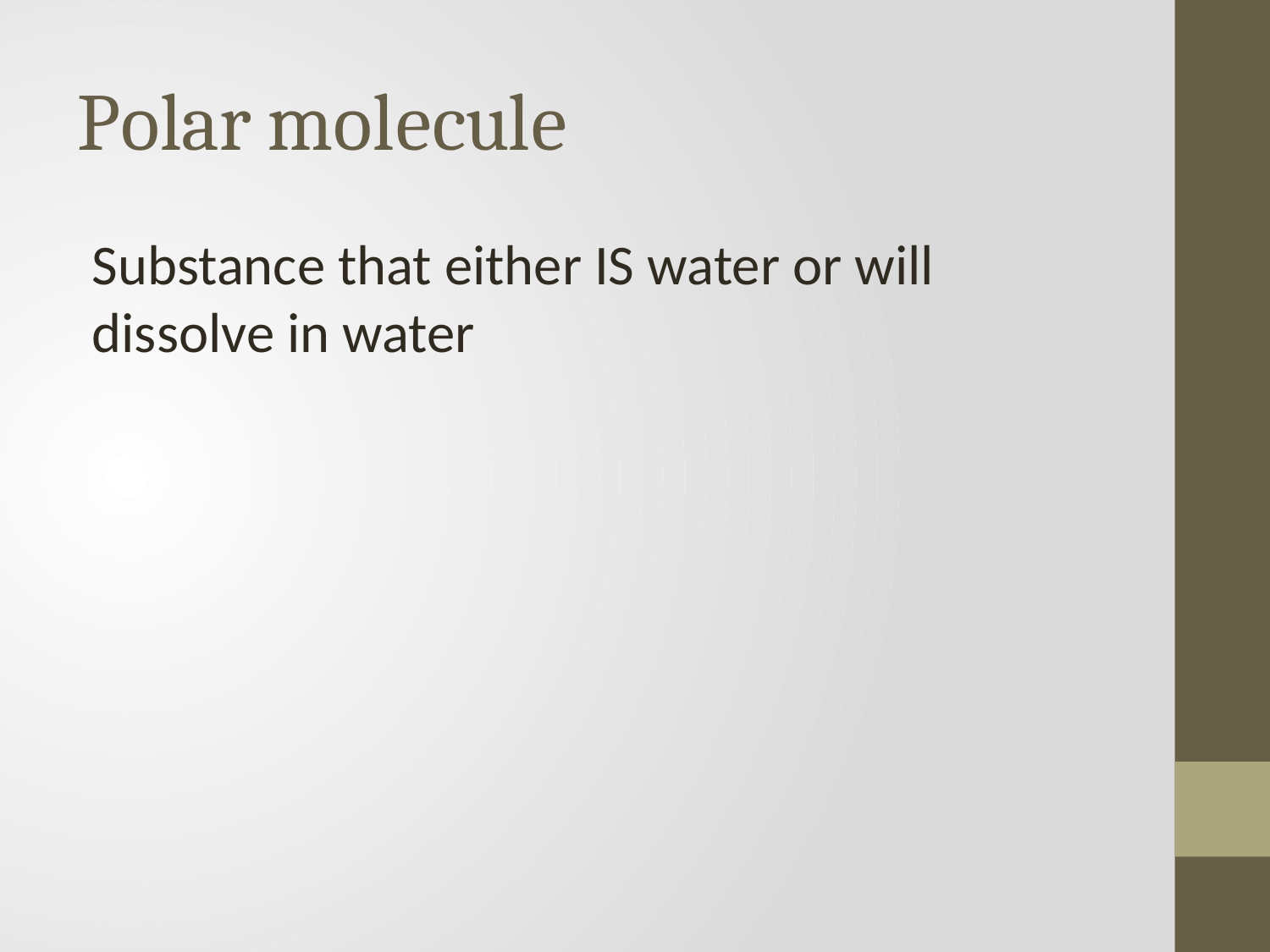

# Polar molecule
Substance that either IS water or will dissolve in water